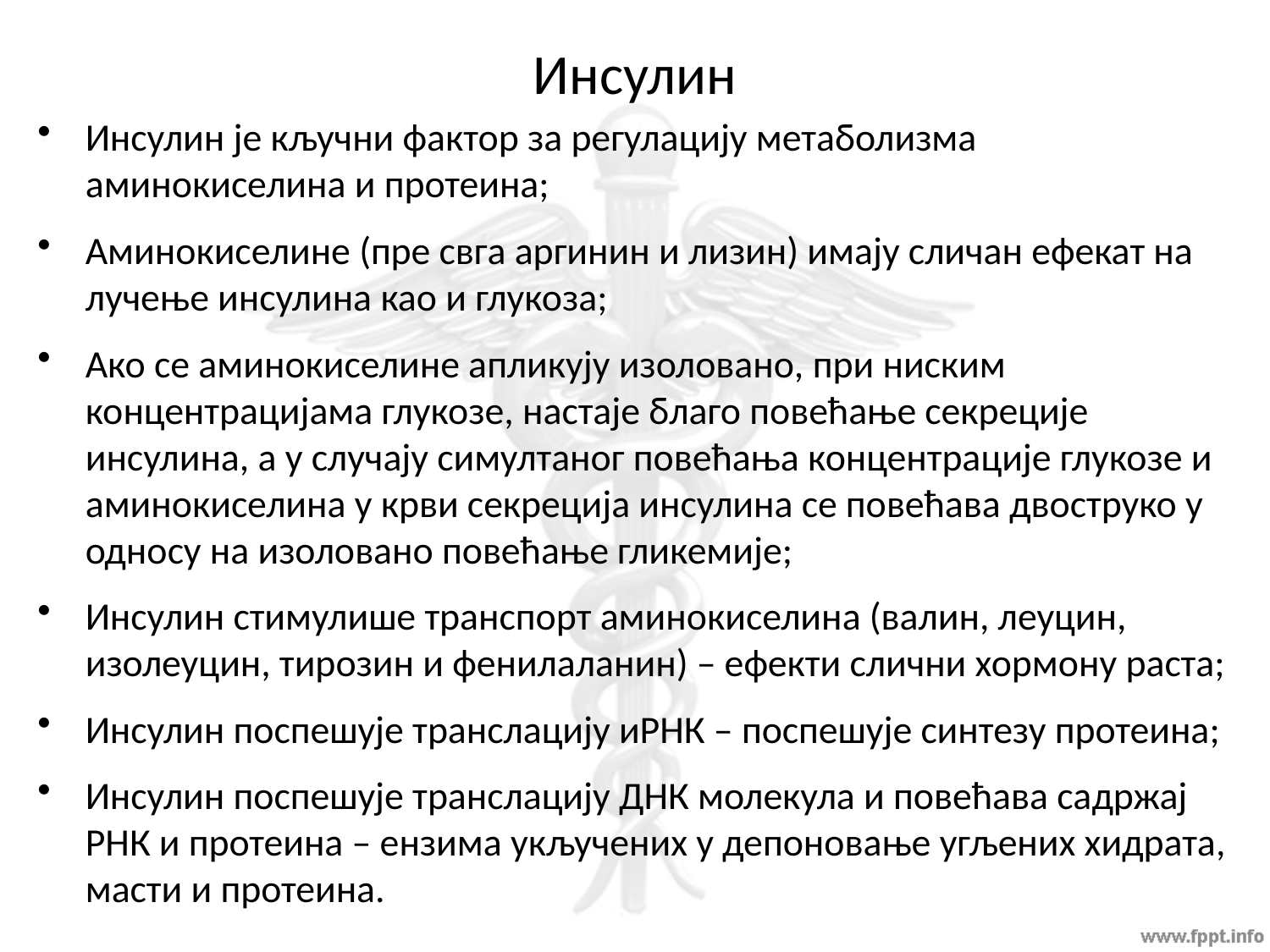

# Инсулин
Инсулин је кључни фактор за регулацију метаболизма аминокиселина и протеина;

Аминокиселине (пре свга аргинин и лизин) имају сличан ефекат на лучење инсулина као и глукоза;

Ако се аминокиселине апликују изоловано, при ниским концентрацијама глукозе, настаје благо повећање секреције инсулина, а у случају симултаног повећања концентрације глукозе и аминокиселина у крви секреција инсулина се повећава двоструко у односу на изоловано повећање гликемије;

Инсулин стимулише транспорт аминокиселина (валин, леуцин, изолеуцин, тирозин и фенилаланин) – ефекти слични хормону раста;

Инсулин поспешује транслацију иРНК – поспешује синтезу протеина;

Инсулин поспешује транслацију ДНК молекула и повећава садржај РНК и протеина – ензима укључених у депоновање угљених хидрата, масти и протеина.